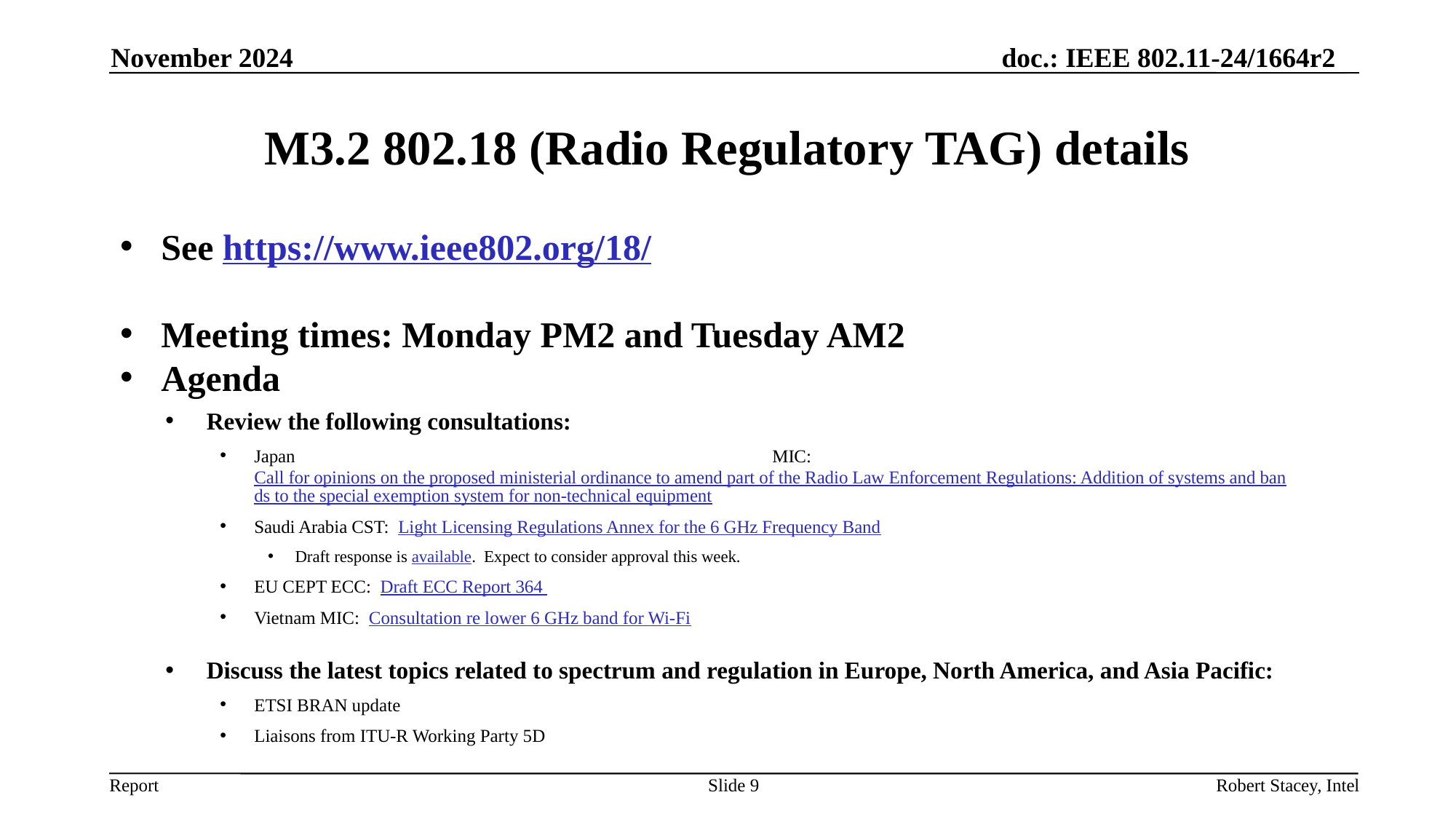

November 2024
# M3.2 802.18 (Radio Regulatory TAG) details
See https://www.ieee802.org/18/

Meeting times: Monday PM2 and Tuesday AM2
Agenda

Review the following consultations:
Japan MIC:  Call for opinions on the proposed ministerial ordinance to amend part of the Radio Law Enforcement Regulations: Addition of systems and bands to the special exemption system for non-technical equipment
Saudi Arabia CST:  Light Licensing Regulations Annex for the 6 GHz Frequency Band
Draft response is available.  Expect to consider approval this week.
EU CEPT ECC:  Draft ECC Report 364
Vietnam MIC:  Consultation re lower 6 GHz band for Wi-Fi
Discuss the latest topics related to spectrum and regulation in Europe, North America, and Asia Pacific:
ETSI BRAN update
Liaisons from ITU-R Working Party 5D

Slide 9
Robert Stacey, Intel